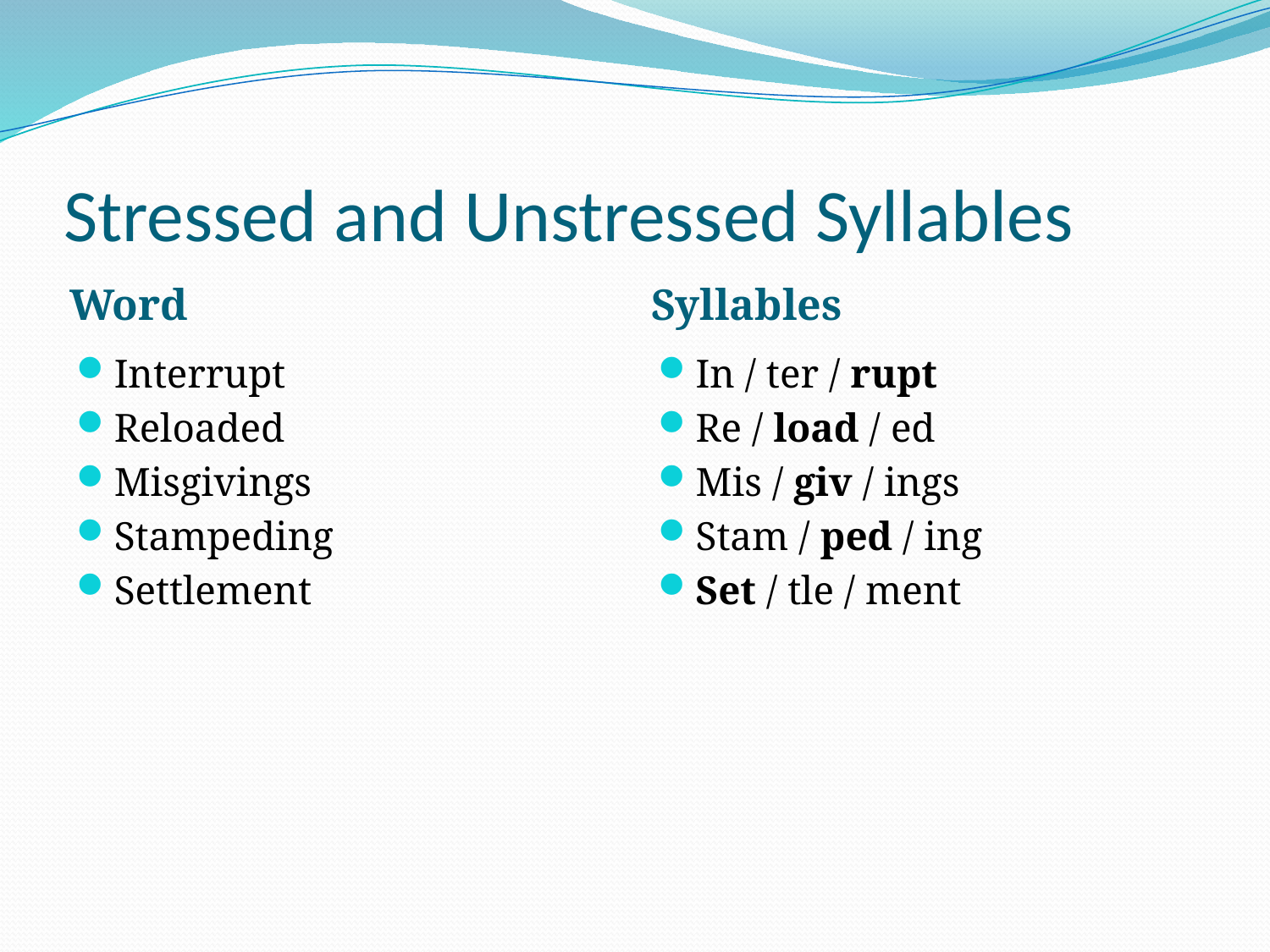

# Stressed and Unstressed Syllables
Word
Syllables
Interrupt
Reloaded
Misgivings
Stampeding
Settlement

In / ter / rupt
Re / load / ed
Mis / giv / ings
Stam / ped / ing
Set / tle / ment